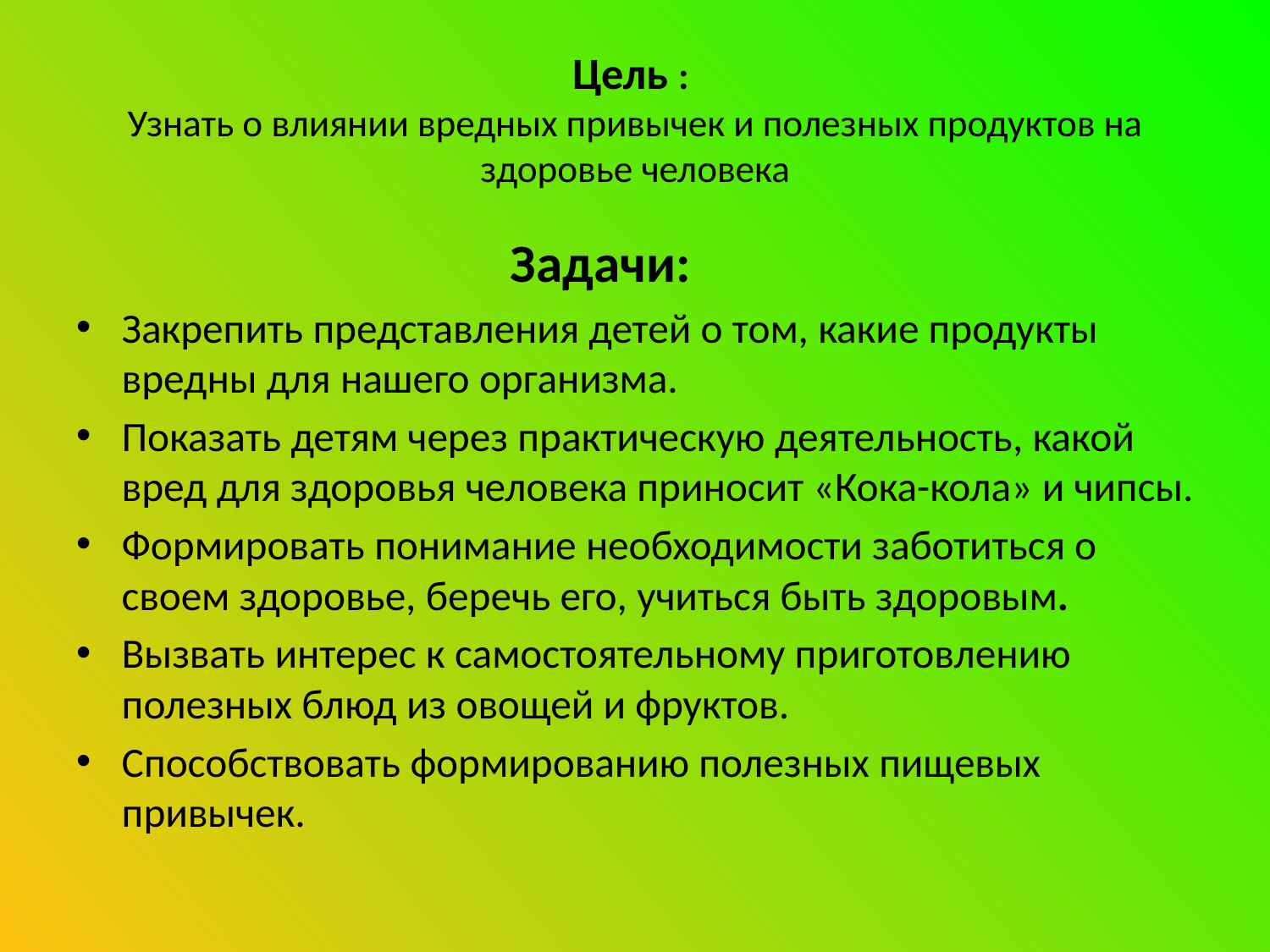

# Цель : Узнать о влиянии вредных привычек и полезных продуктов на здоровье человека
                                    Задачи:
Закрепить представления детей о том, какие продукты вредны для нашего организма.
Показать детям через практическую деятельность, какой вред для здоровья человека приносит «Кока-кола» и чипсы.
Формировать понимание необходимости заботиться о своем здоровье, беречь его, учиться быть здоровым.
Вызвать интерес к самостоятельному приготовлению полезных блюд из овощей и фруктов.
Способствовать формированию полезных пищевых привычек.